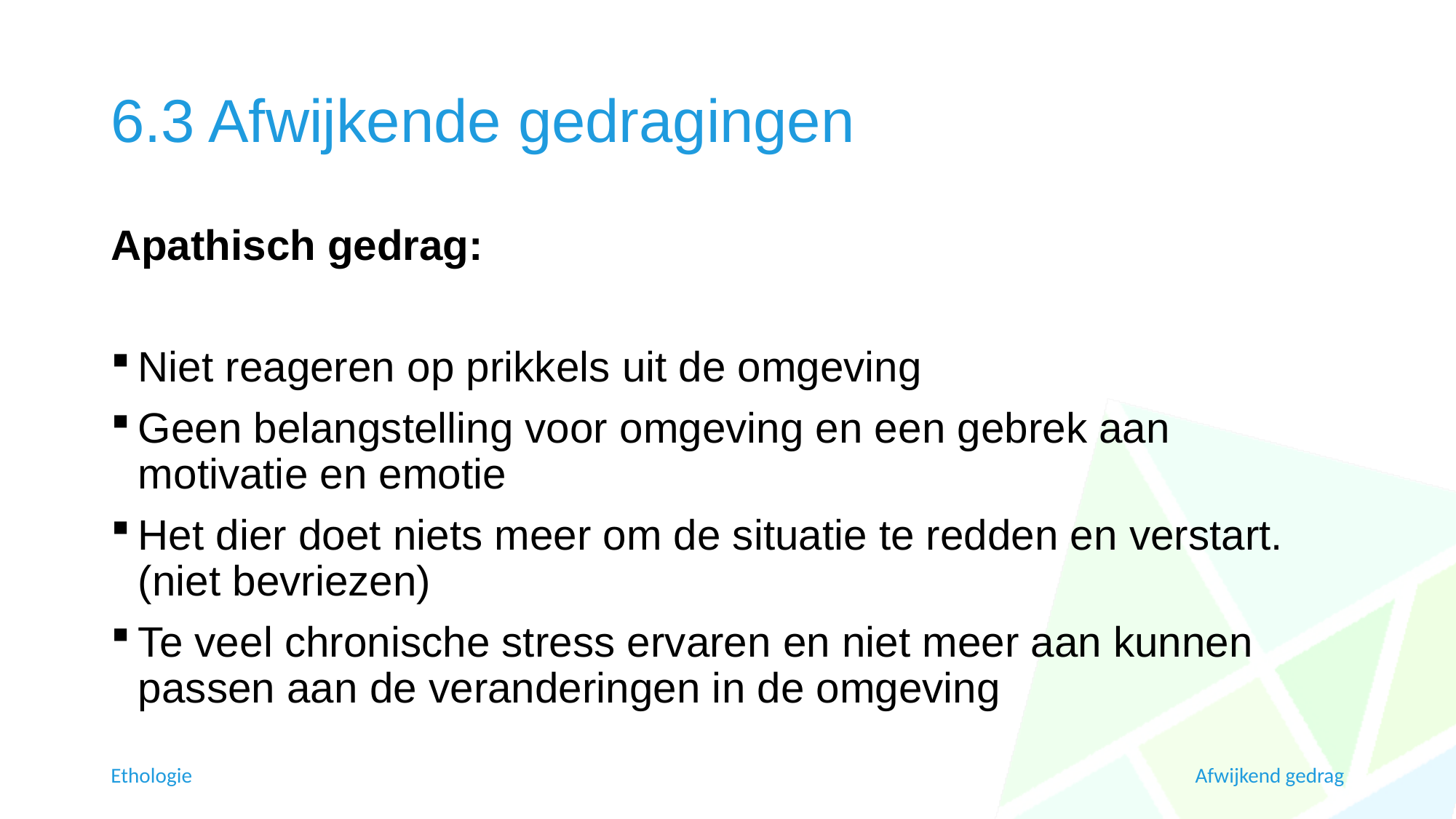

# 6.3 Afwijkende gedragingen
Apathisch gedrag:

Niet reageren op prikkels uit de omgeving
Geen belangstelling voor omgeving en een gebrek aan motivatie en emotie
Het dier doet niets meer om de situatie te redden en verstart. (niet bevriezen)
Te veel chronische stress ervaren en niet meer aan kunnen passen aan de veranderingen in de omgeving

Ethologie
Afwijkend gedrag